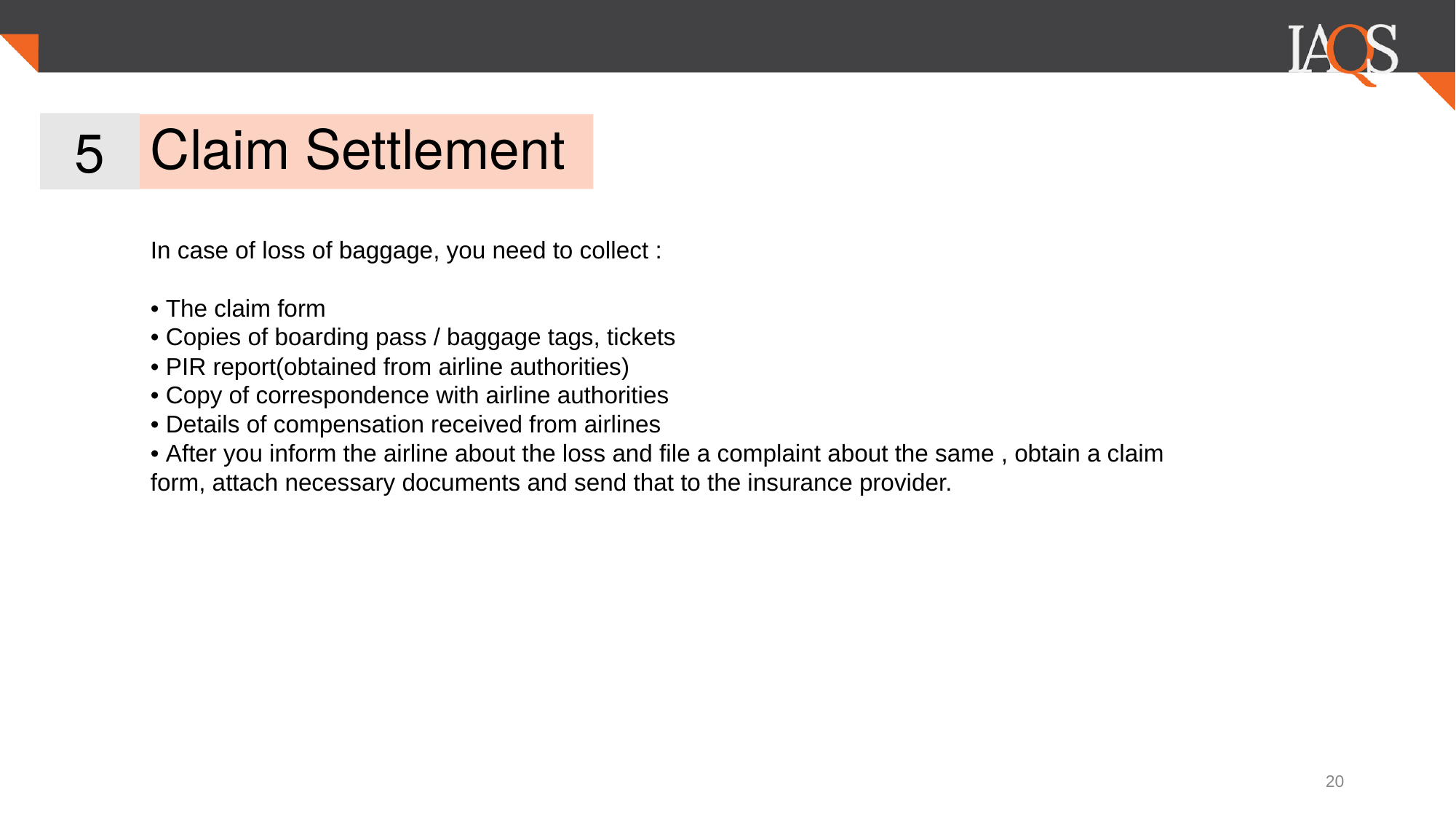

5
# Claim Settlement
In case of loss of baggage, you need to collect :

• The claim form
• Copies of boarding pass / baggage tags, tickets
• PIR report(obtained from airline authorities)
• Copy of correspondence with airline authorities
• Details of compensation received from airlines
• After you inform the airline about the loss and file a complaint about the same , obtain a claim form, attach necessary documents and send that to the insurance provider.
20